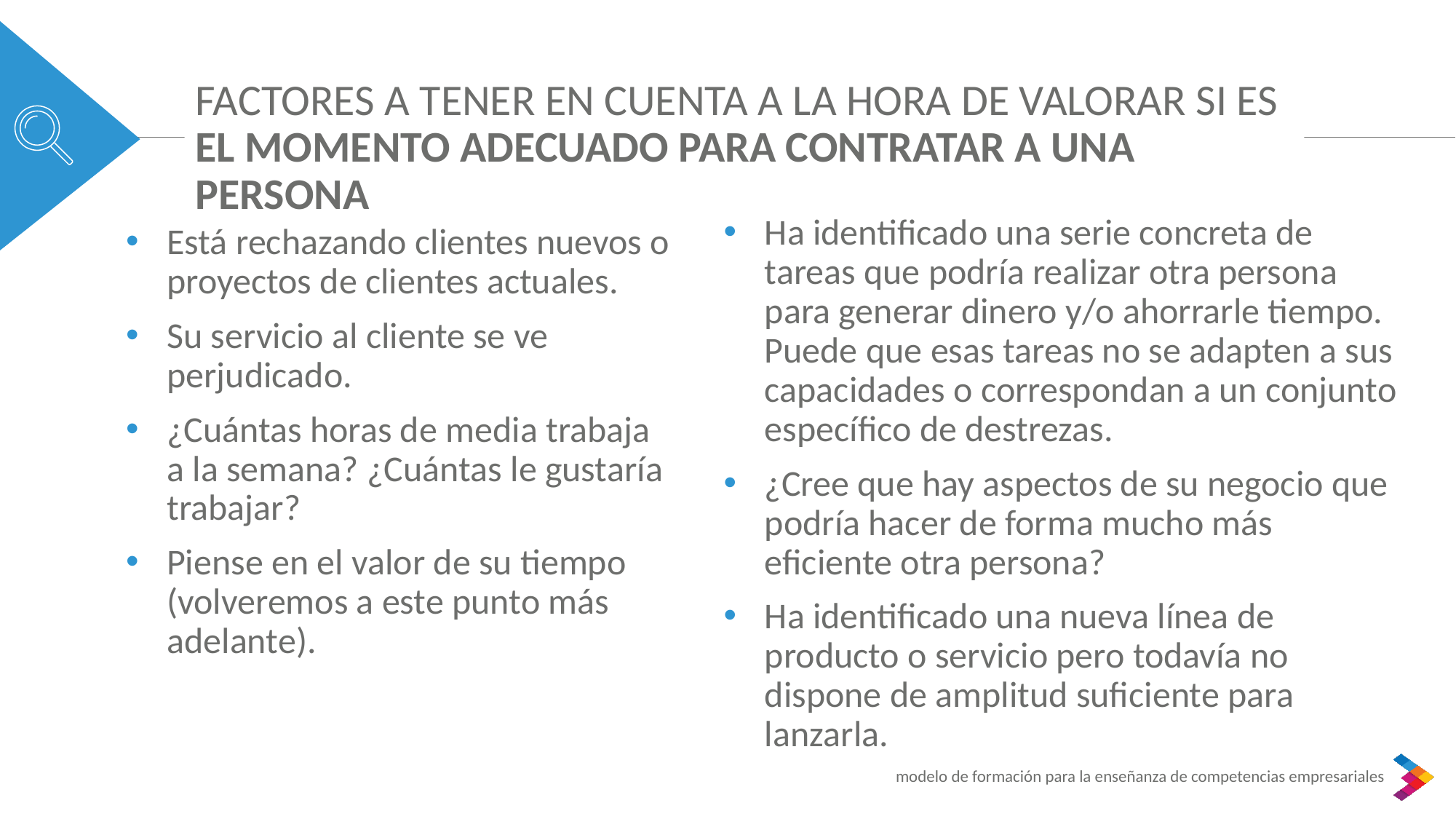

FACTORES A TENER EN CUENTA A LA HORA DE VALORAR SI ES EL MOMENTO ADECUADO PARA CONTRATAR A UNA PERSONA

Ha identificado una serie concreta de tareas que podría realizar otra persona para generar dinero y/o ahorrarle tiempo.  Puede que esas tareas no se adapten a sus capacidades o correspondan a un conjunto específico de destrezas.
¿Cree que hay aspectos de su negocio que podría hacer de forma mucho más eficiente otra persona?
Ha identificado una nueva línea de producto o servicio pero todavía no dispone de amplitud suficiente para lanzarla.

Está rechazando clientes nuevos o proyectos de clientes actuales.
Su servicio al cliente se ve perjudicado.
¿Cuántas horas de media trabaja a la semana? ¿Cuántas le gustaría trabajar?
Piense en el valor de su tiempo (volveremos a este punto más adelante).